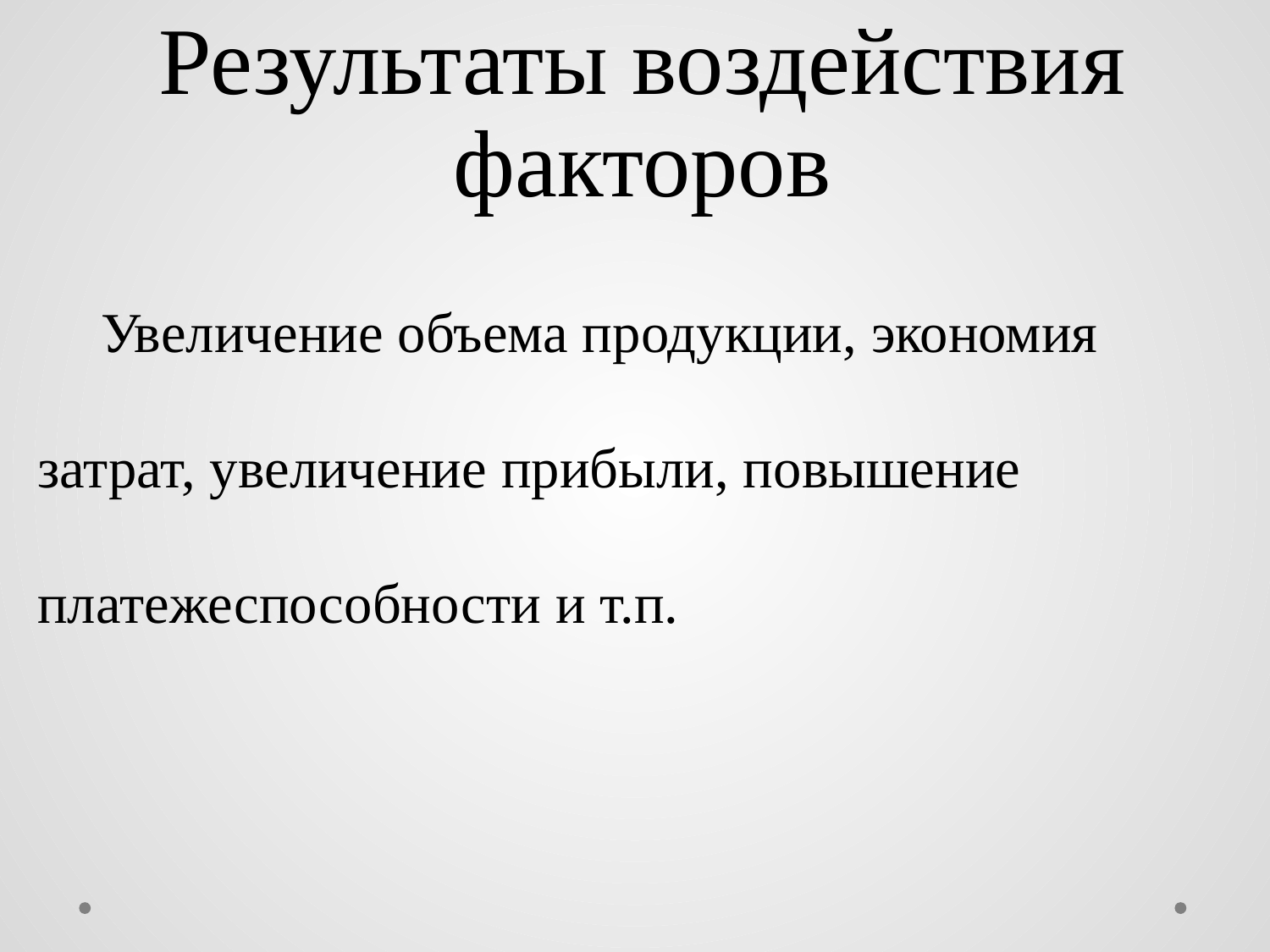

# Результаты воздействия факторов
Увеличение объема продукции, экономия затрат, увеличение прибыли, повышение платежеспособности и т.п.